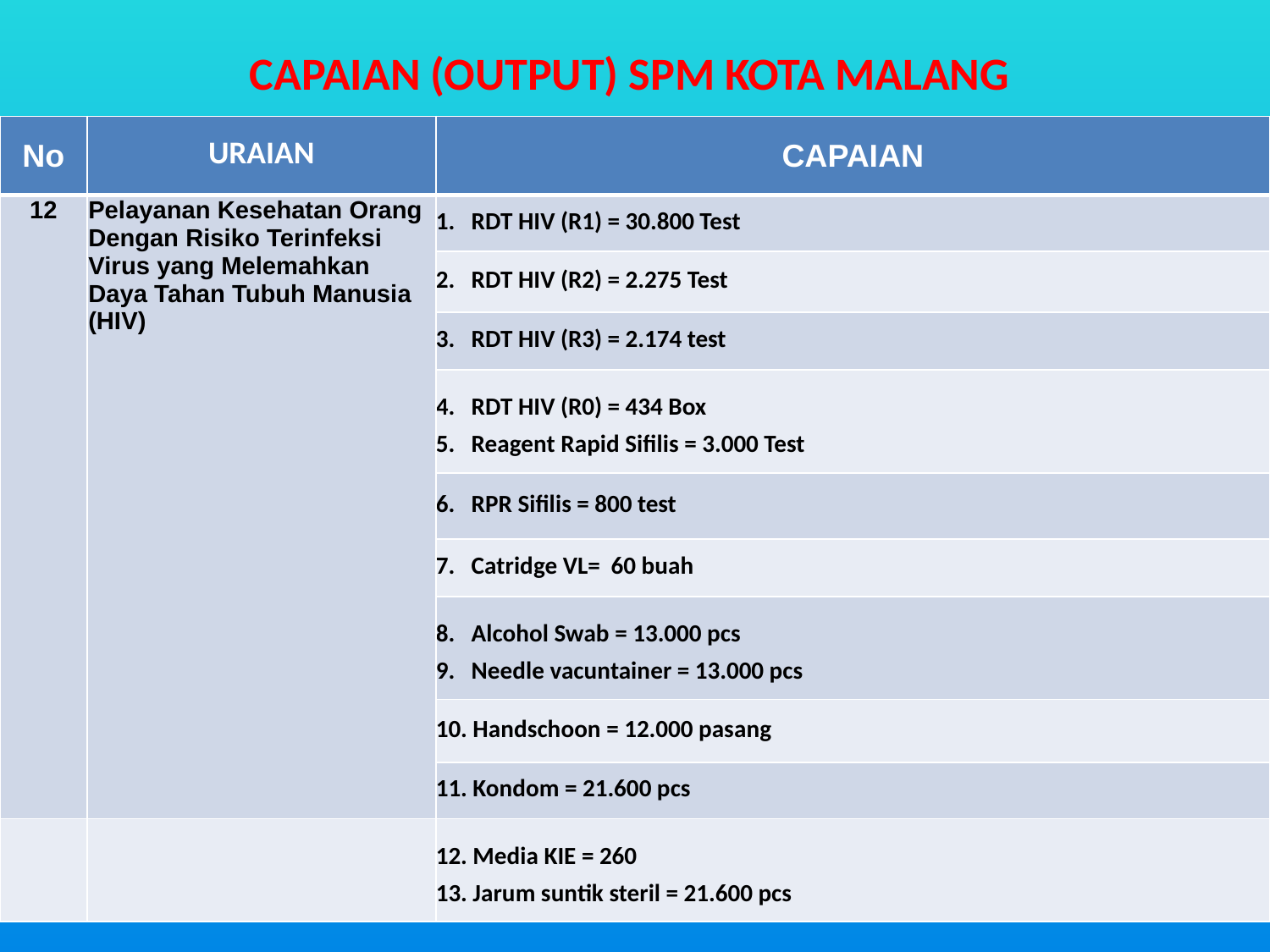

# CAPAIAN (OUTPUT) SPM KOTA MALANG
| No | URAIAN | CAPAIAN |
| --- | --- | --- |
| 12 | Pelayanan Kesehatan Orang Dengan Risiko Terinfeksi Virus yang Melemahkan Daya Tahan Tubuh Manusia (HIV) | 1. RDT HIV (R1) = 30.800 Test |
|  |  | 2. RDT HIV (R2) = 2.275 Test |
|  |  | 3. RDT HIV (R3) = 2.174 test |
|  |  | 4. RDT HIV (R0) = 434 Box 5. Reagent Rapid Sifilis = 3.000 Test |
|  |  | 6. RPR Sifilis = 800 test |
|  |  | 7. Catridge VL= 60 buah |
|  |  | 8. Alcohol Swab = 13.000 pcs 9. Needle vacuntainer = 13.000 pcs |
|  |  | 10. Handschoon = 12.000 pasang |
|  |  | 11. Kondom = 21.600 pcs |
|  |  | 12. Media KIE = 260 13. Jarum suntik steril = 21.600 pcs |